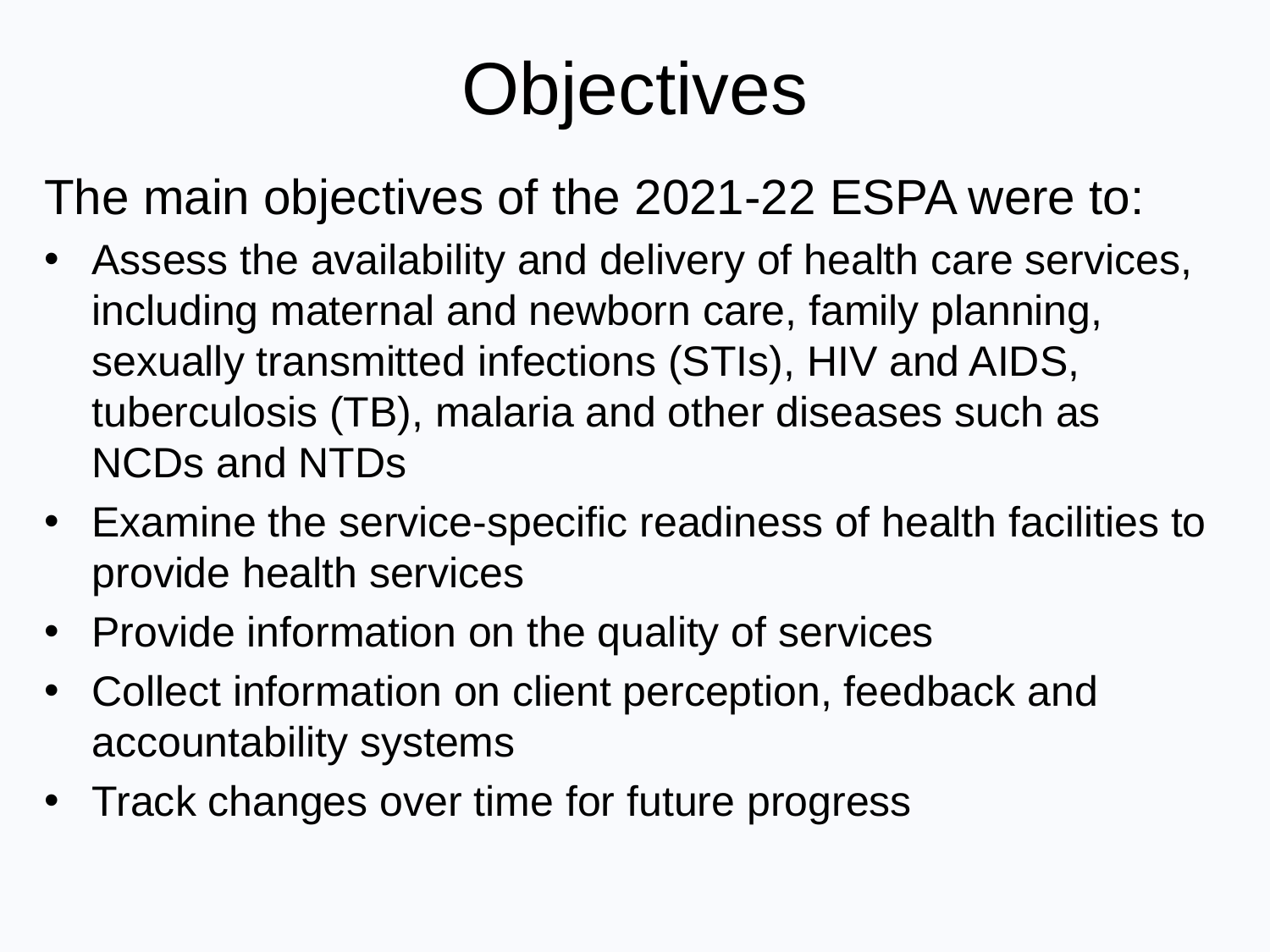

# Objectives
The main objectives of the 2021-22 ESPA were to:
Assess the availability and delivery of health care services, including maternal and newborn care, family planning, sexually transmitted infections (STIs), HIV and AIDS, tuberculosis (TB), malaria and other diseases such as NCDs and NTDs
Examine the service-specific readiness of health facilities to provide health services
Provide information on the quality of services
Collect information on client perception, feedback and accountability systems
Track changes over time for future progress